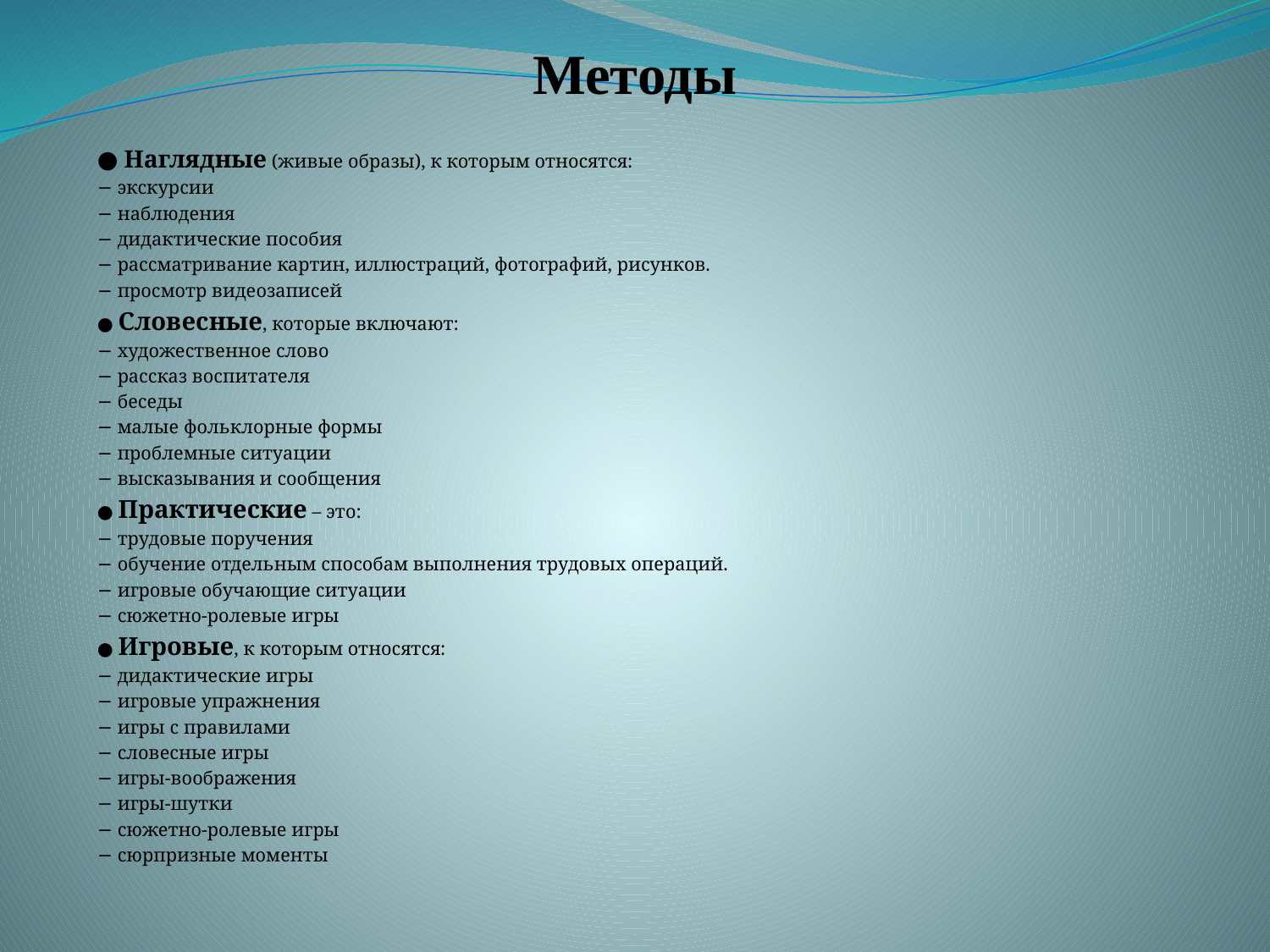

# Методы
● Наглядные (живые образы), к которым относятся:
− экскурсии
− наблюдения
− дидактические пособия
− рассматривание картин, иллюстраций, фотографий, рисунков.
− просмотр видеозаписей
● Словесные, которые включают:
− художественное слово
− рассказ воспитателя
− беседы
− малые фольклорные формы
− проблемные ситуации
− высказывания и сообщения
● Практические – это:
− трудовые поручения
− обучение отдельным способам выполнения трудовых операций.
− игровые обучающие ситуации
− сюжетно-ролевые игры
● Игровые, к которым относятся:
− дидактические игры
− игровые упражнения
− игры с правилами
− словесные игры
− игры-воображения
− игры-шутки
− сюжетно-ролевые игры
− сюрпризные моменты